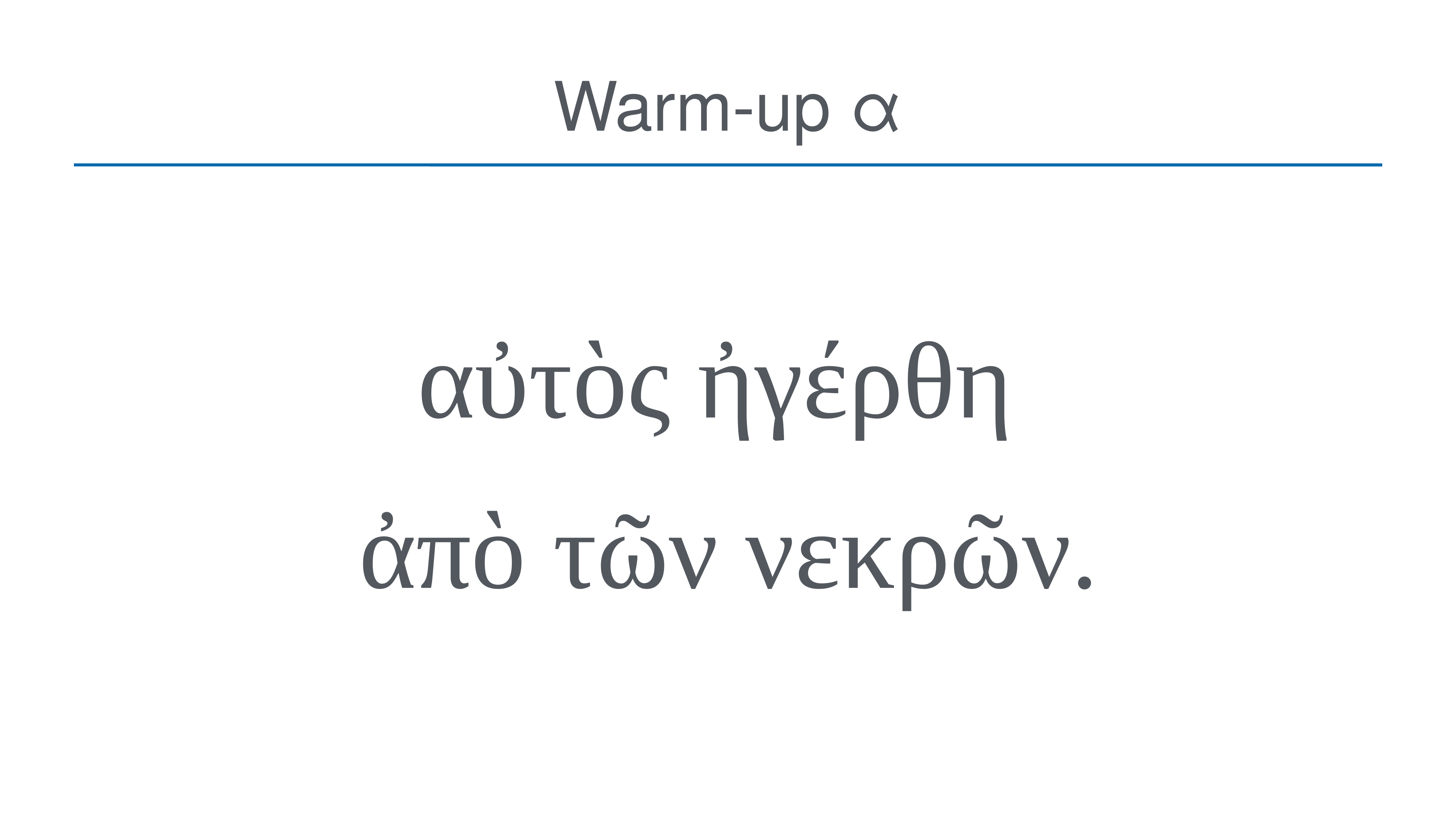

# Warm-up α
αὐτὸς ἠγέρθη
ἀπὸ τῶν νεκρῶν.